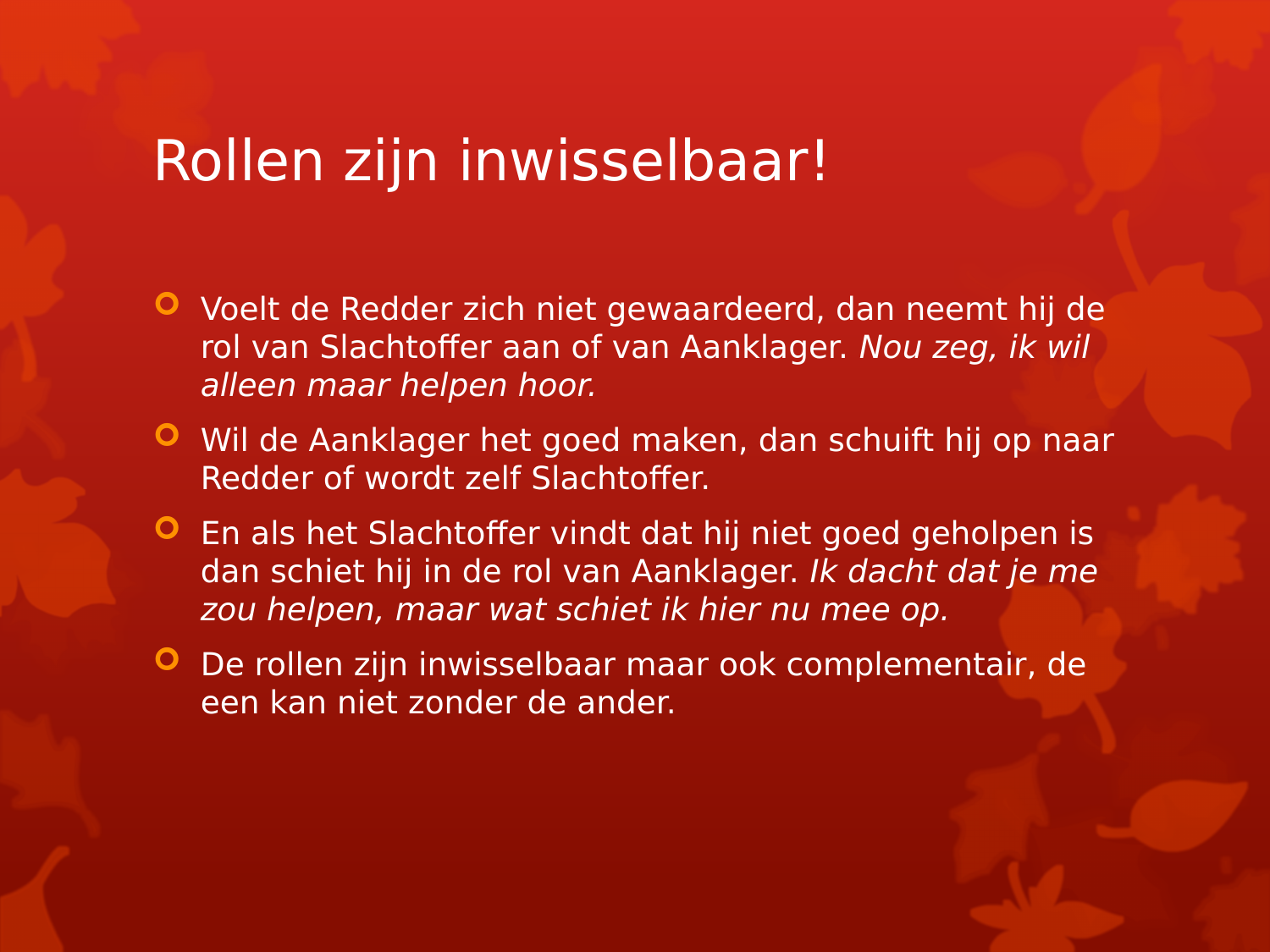

# Rollen zijn inwisselbaar!
Voelt de Redder zich niet gewaardeerd, dan neemt hij de rol van Slachtoffer aan of van Aanklager. Nou zeg, ik wil alleen maar helpen hoor.
Wil de Aanklager het goed maken, dan schuift hij op naar Redder of wordt zelf Slachtoffer.
En als het Slachtoffer vindt dat hij niet goed geholpen is dan schiet hij in de rol van Aanklager. Ik dacht dat je me zou helpen, maar wat schiet ik hier nu mee op.
De rollen zijn inwisselbaar maar ook complementair, de een kan niet zonder de ander.